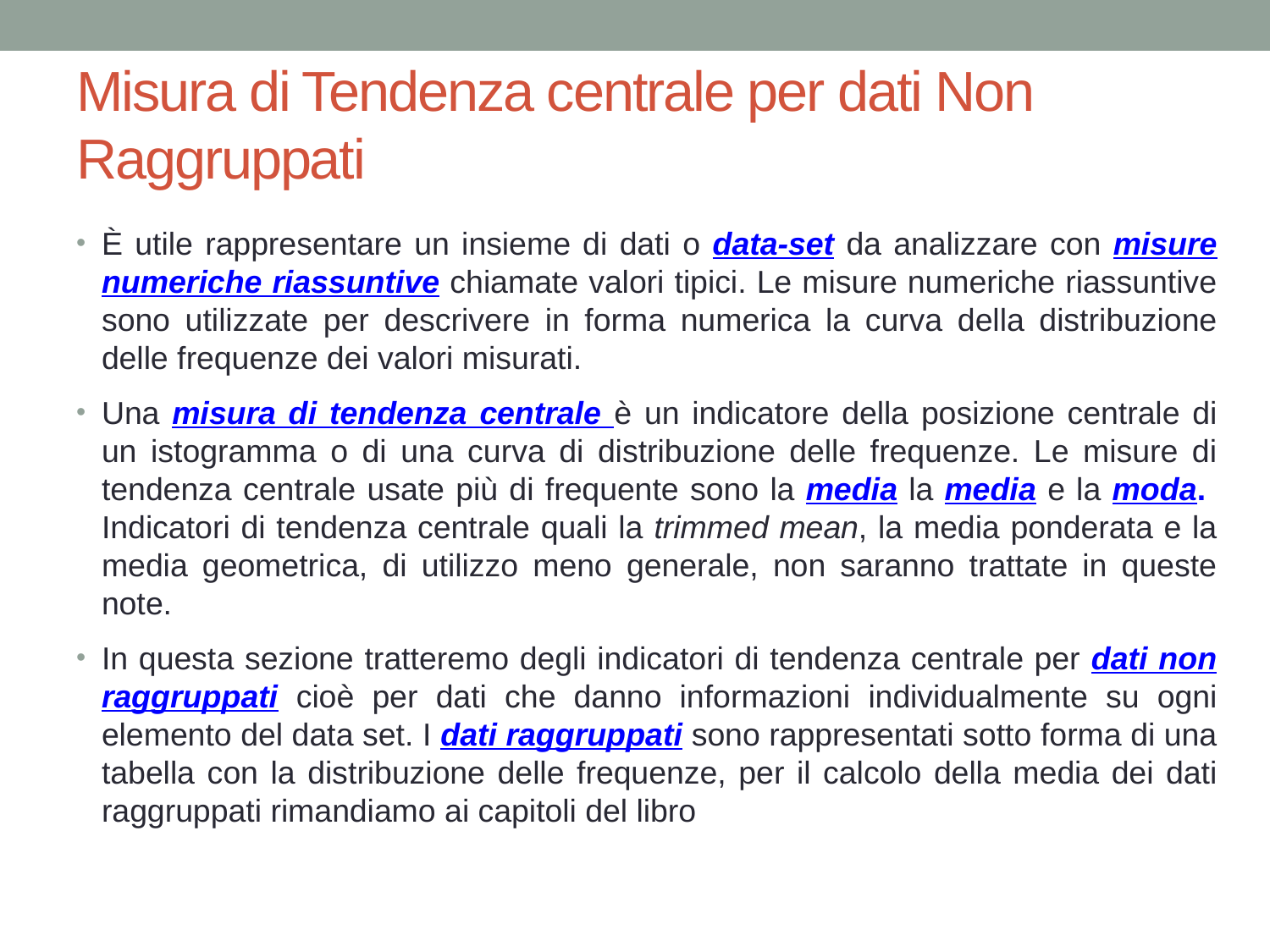

# Misura di Tendenza centrale per dati Non Raggruppati
È utile rappresentare un insieme di dati o data-set da analizzare con misure numeriche riassuntive chiamate valori tipici. Le misure numeriche riassuntive sono utilizzate per descrivere in forma numerica la curva della distribuzione delle frequenze dei valori misurati.
Una misura di tendenza centrale è un indicatore della posizione centrale di un istogramma o di una curva di distribuzione delle frequenze. Le misure di tendenza centrale usate più di frequente sono la media la media e la moda.  Indicatori di tendenza centrale quali la trimmed mean, la media ponderata e la media geometrica, di utilizzo meno generale, non saranno trattate in queste note.
In questa sezione tratteremo degli indicatori di tendenza centrale per dati non raggruppati cioè per dati che danno informazioni individualmente su ogni elemento del data set. I dati raggruppati sono rappresentati sotto forma di una tabella con la distribuzione delle frequenze, per il calcolo della media dei dati raggruppati rimandiamo ai capitoli del libro